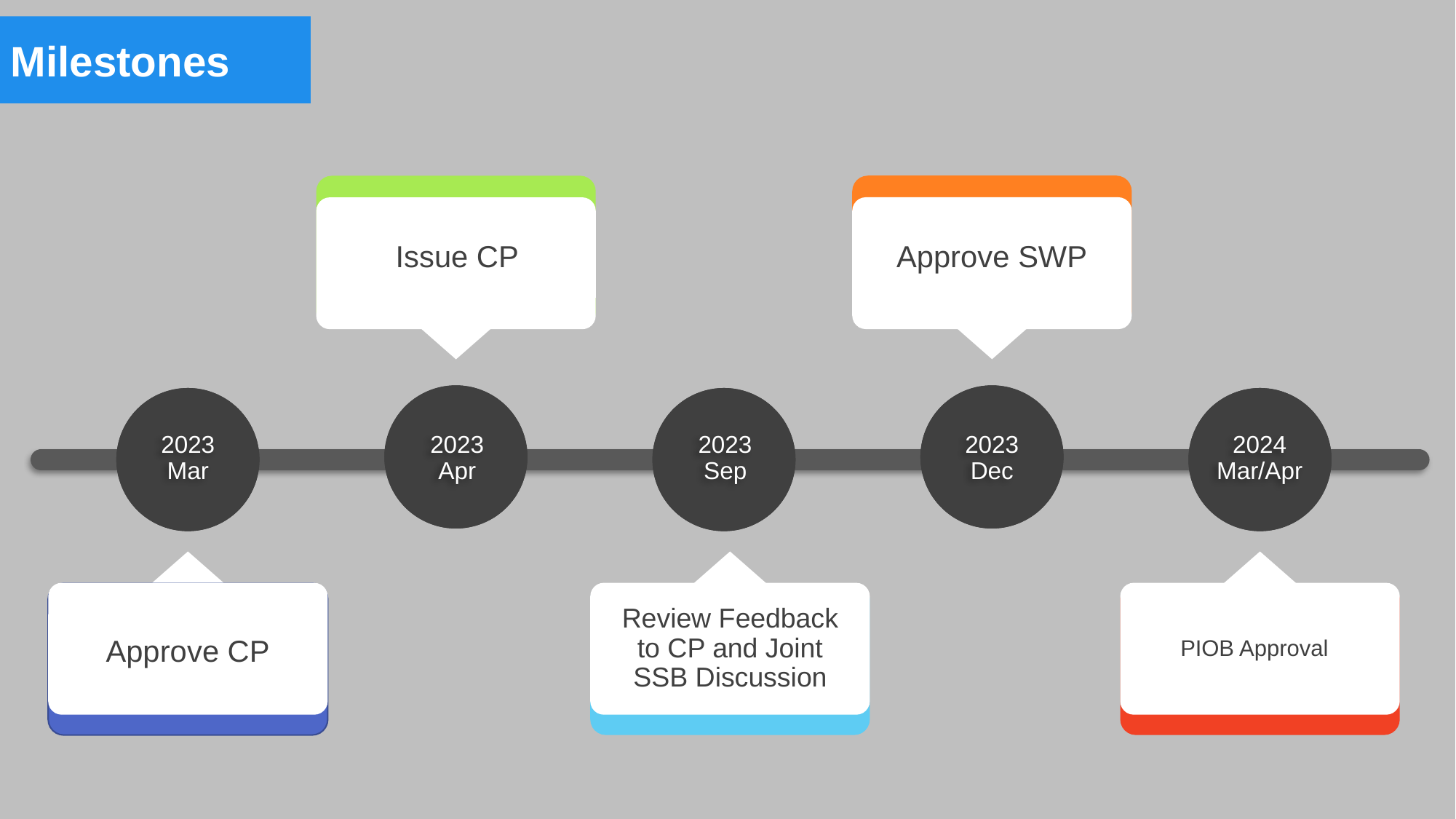

Milestones
Issue CP
Approve SWP
2023 Mar
2023 Dec
2024 Mar/Apr
2023 Apr
2023 Sep
Review Feedback to CP and Joint SSB Discussion
Approve CP
PIOB Approval